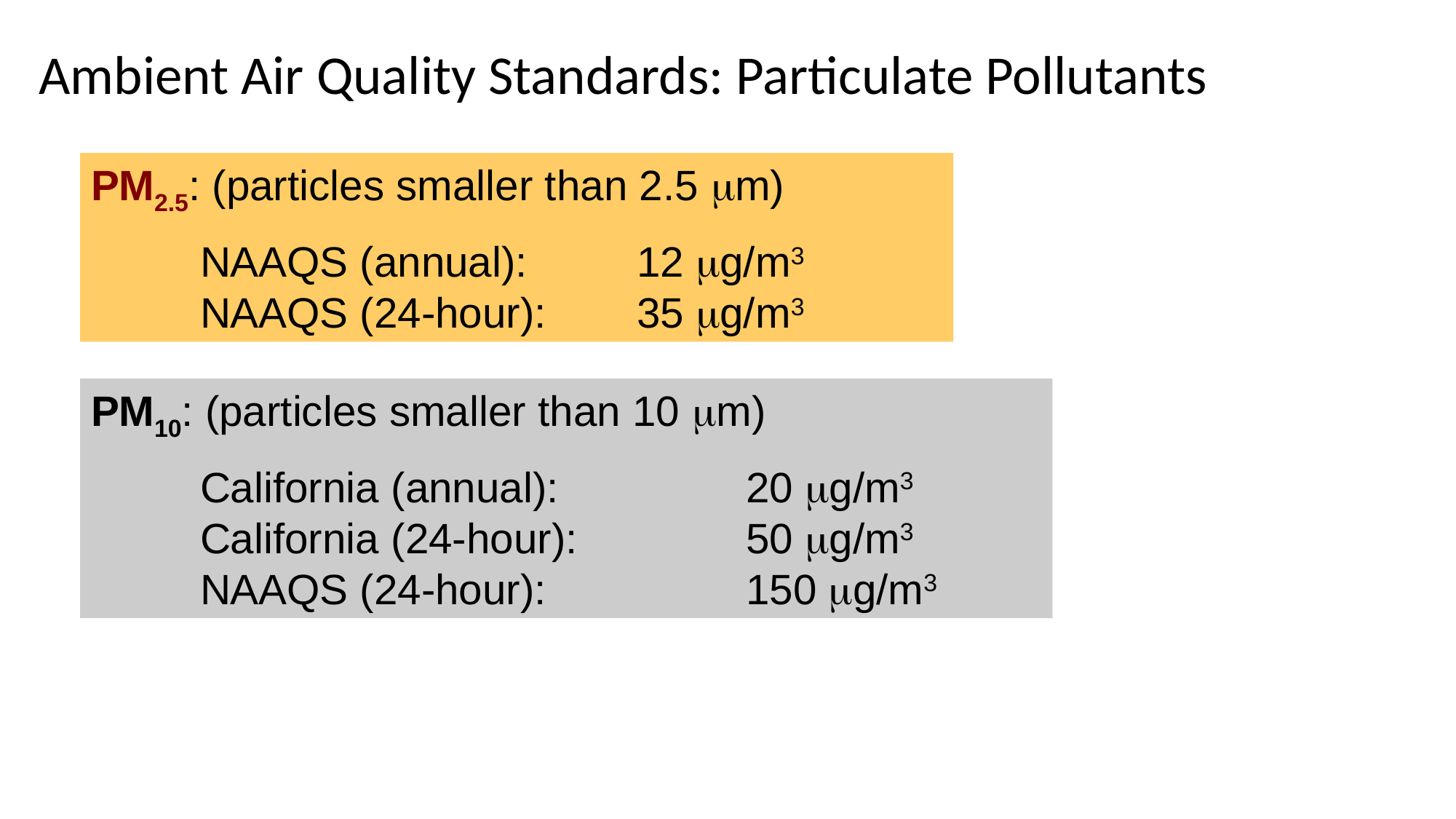

Ambient Air Quality Standards: Particulate Pollutants
PM2.5: (particles smaller than 2.5 μm)
	NAAQS (annual):	12 μg/m3
	NAAQS (24-hour):	35 μg/m3
PM10: (particles smaller than 10 μm)
	California (annual):	 	20 μg/m3
	California (24-hour):	 	50 μg/m3
	NAAQS (24-hour): 		150 μg/m3